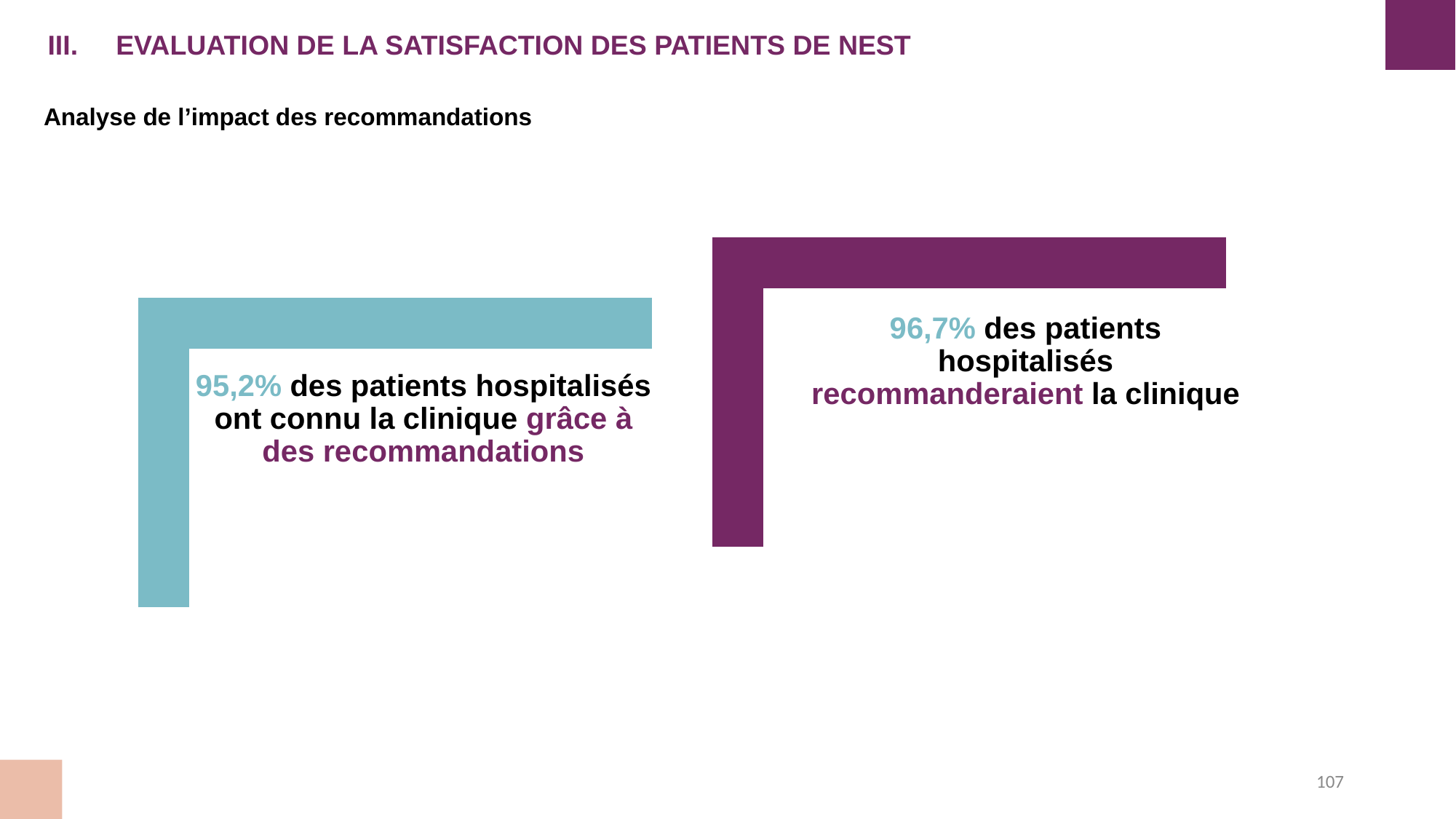

EVALUATION DE LA SATISFACTION DES PATIENTS DE NEST
Analyse de l’impact des recommandations

96,7% des patients hospitalisés recommanderaient la clinique

95,2% des patients hospitalisés ont connu la clinique grâce à des recommandations
107